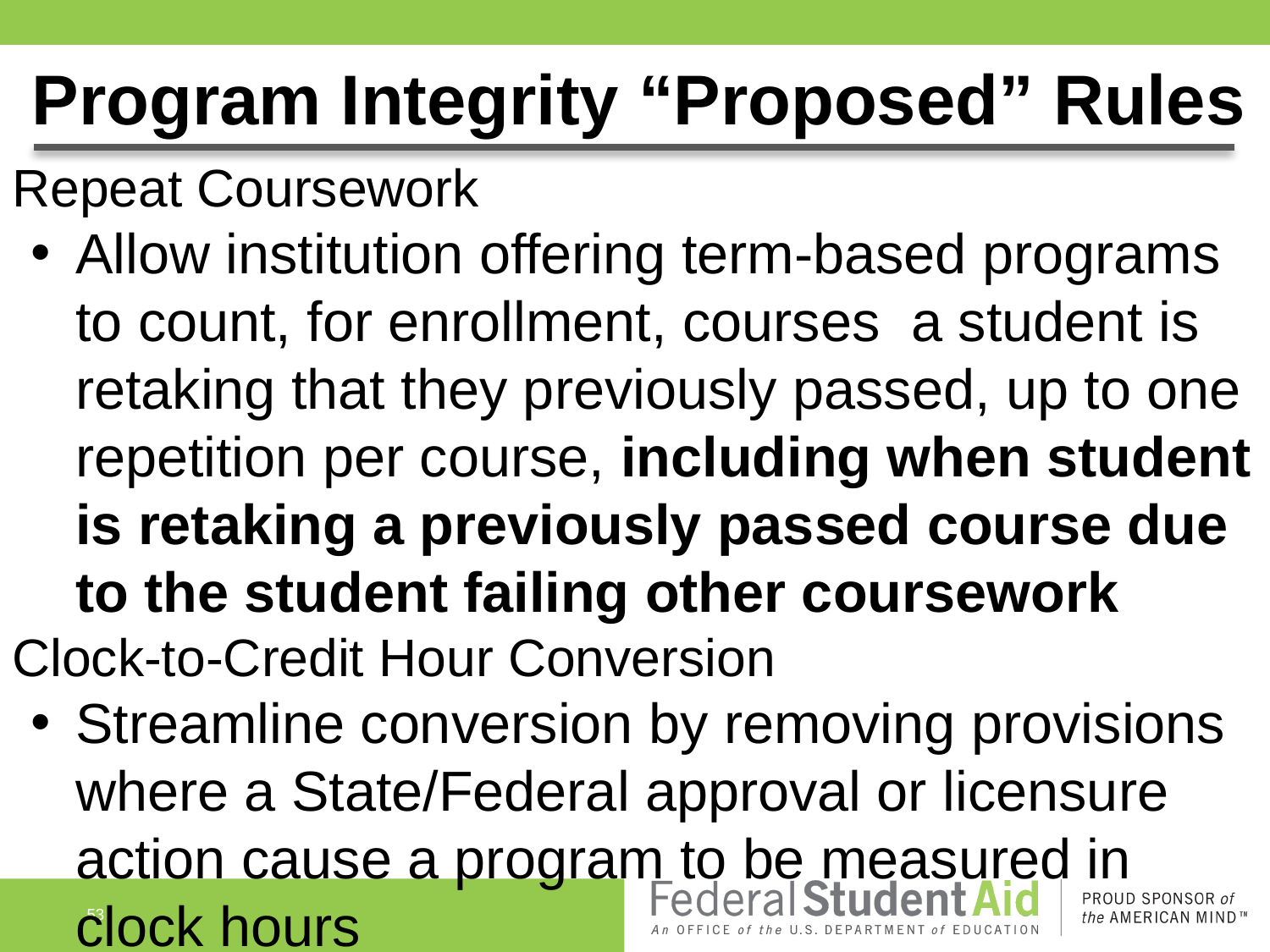

# Program Integrity “Proposed” Rules
Repeat Coursework
Allow institution offering term-based programs to count, for enrollment, courses  a student is retaking that they previously passed, up to one repetition per course, including when student is retaking a previously passed course due to the student failing other coursework
Clock-to-Credit Hour Conversion
Streamline conversion by removing provisions where a State/Federal approval or licensure action cause a program to be measured in clock hours
53